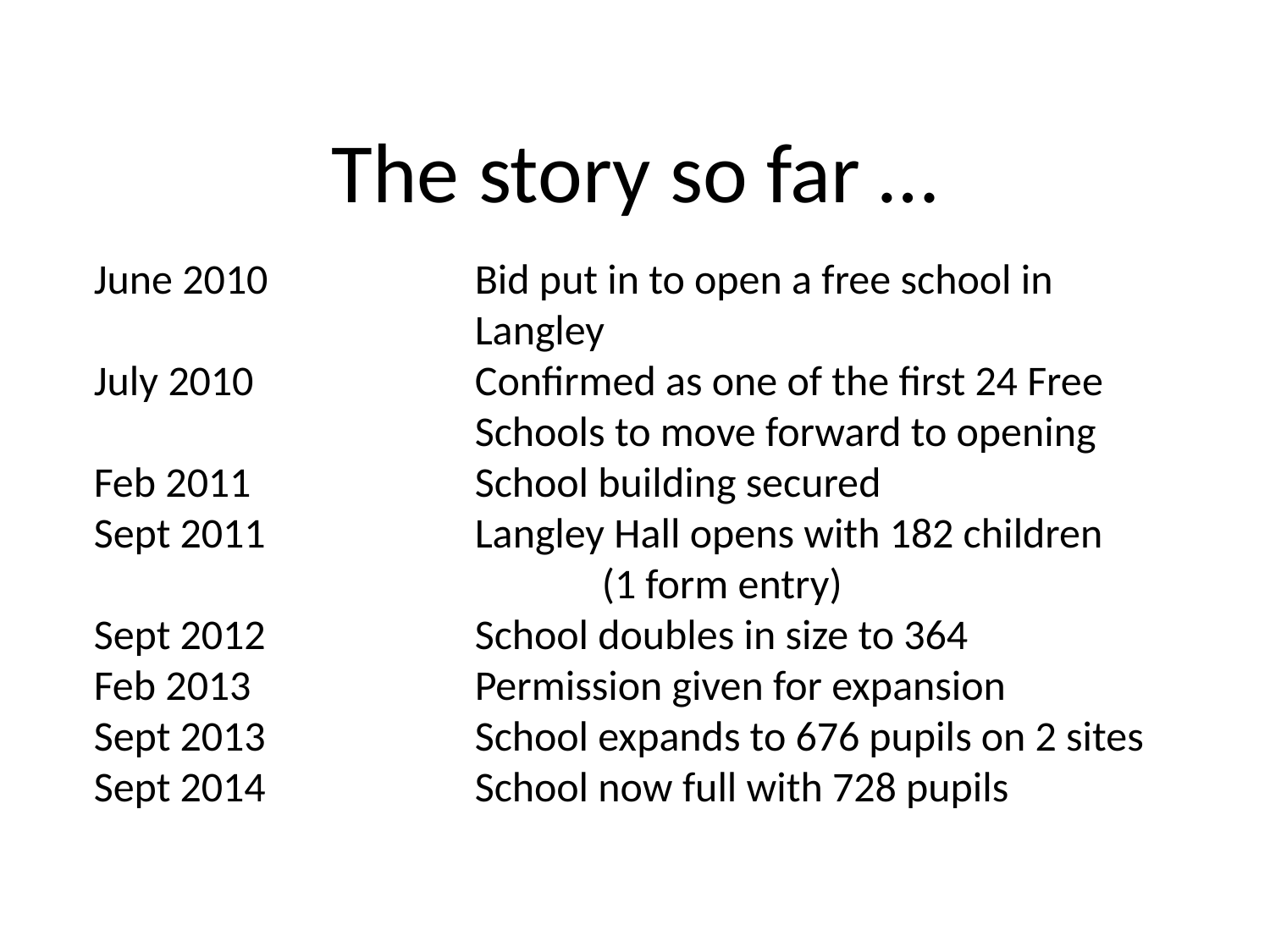

The story so far …
# June 2010		Bid put in to open a free school in 				Langley July 2010		Confirmed as one of the first 24 Free 			Schools to move forward to opening Feb 2011		School building secured Sept 2011		Langley Hall opens with 182 children              				(1 form entry) Sept 2012		School doubles in size to 364 Feb 2013		Permission given for expansion Sept 2013		School expands to 676 pupils on 2 sites Sept 2014		School now full with 728 pupils